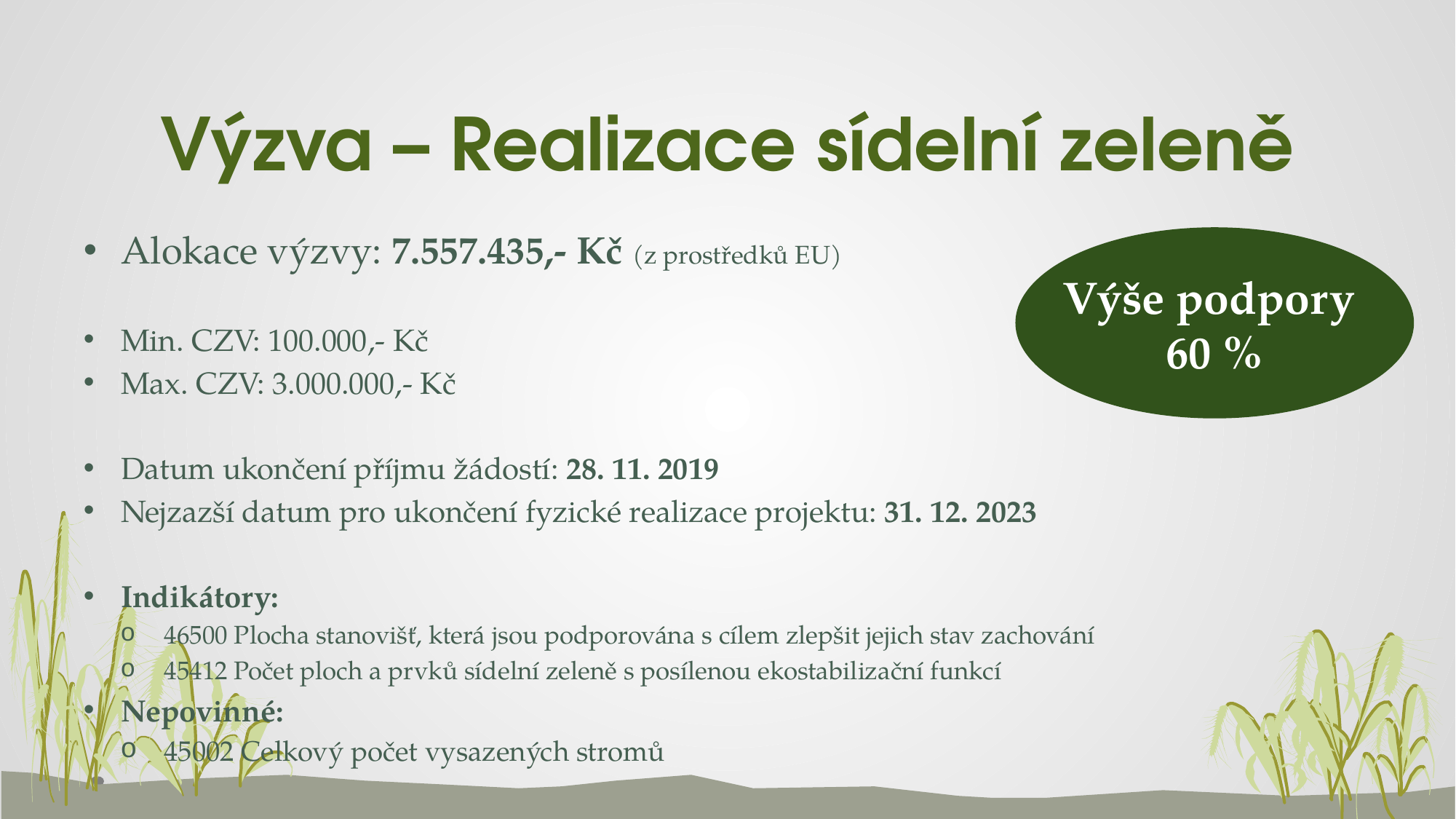

# Výzva – Realizace sídelní zeleně
Alokace výzvy: 7.557.435,- Kč (z prostředků EU)

Min. CZV: 100.000,- Kč
Max. CZV: 3.000.000,- Kč

Datum ukončení příjmu žádostí: 28. 11. 2019
Nejzazší datum pro ukončení fyzické realizace projektu: 31. 12. 2023

Indikátory:
46500 Plocha stanovišť, která jsou podporována s cílem zlepšit jejich stav zachování
45412 Počet ploch a prvků sídelní zeleně s posílenou ekostabilizační funkcí
Nepovinné:
45002 Celkový počet vysazených stromů

Výše podpory
60 %